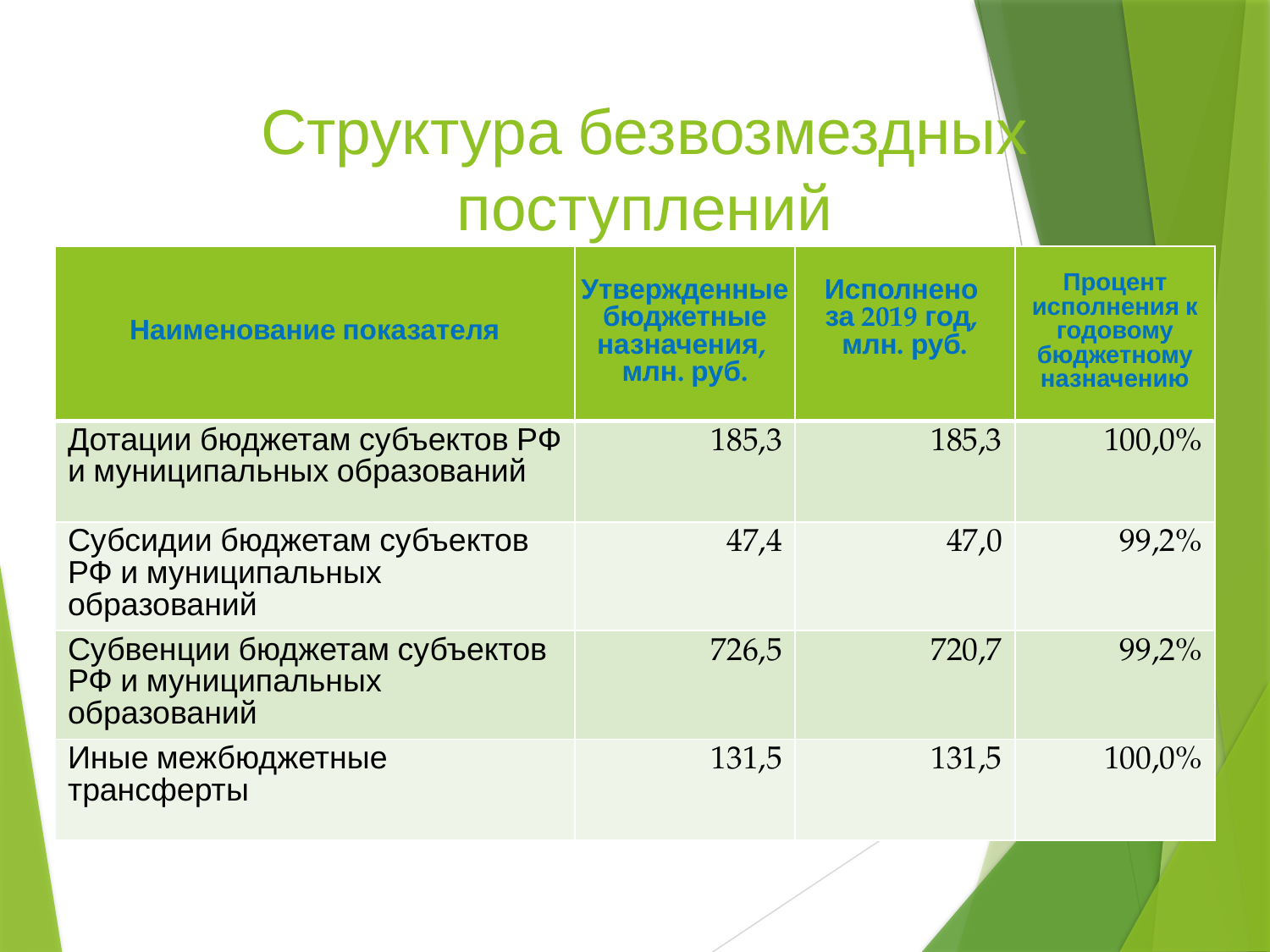

# Структура безвозмездных поступлений
| Наименование показателя | Утвержденные бюджетные назначения, млн. руб. | Исполнено за 2019 год, млн. руб. | Процент исполнения к годовому бюджетному назначению |
| --- | --- | --- | --- |
| Дотации бюджетам субъектов РФ и муниципальных образований | 185,3 | 185,3 | 100,0% |
| Субсидии бюджетам субъектов РФ и муниципальных образований | 47,4 | 47,0 | 99,2% |
| Субвенции бюджетам субъектов РФ и муниципальных образований | 726,5 | 720,7 | 99,2% |
| Иные межбюджетные трансферты | 131,5 | 131,5 | 100,0% |